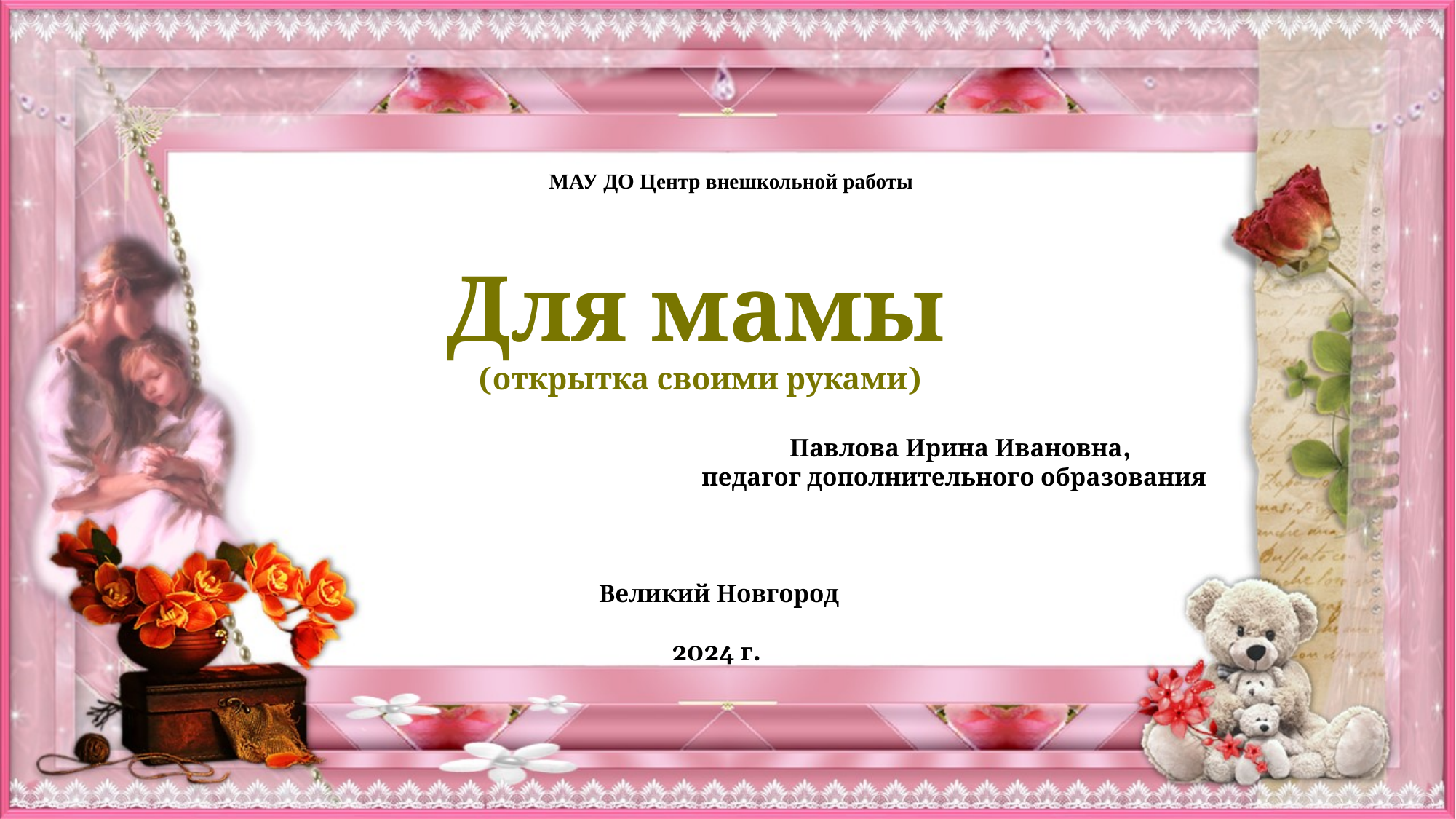

МАУ ДО Центр внешкольной работы
Для мамы
(открытка своими руками)

                                                                               Павлова Ирина Ивановна,
                                                                            педагог дополнительного образования

Великий Новгород

2024 г.